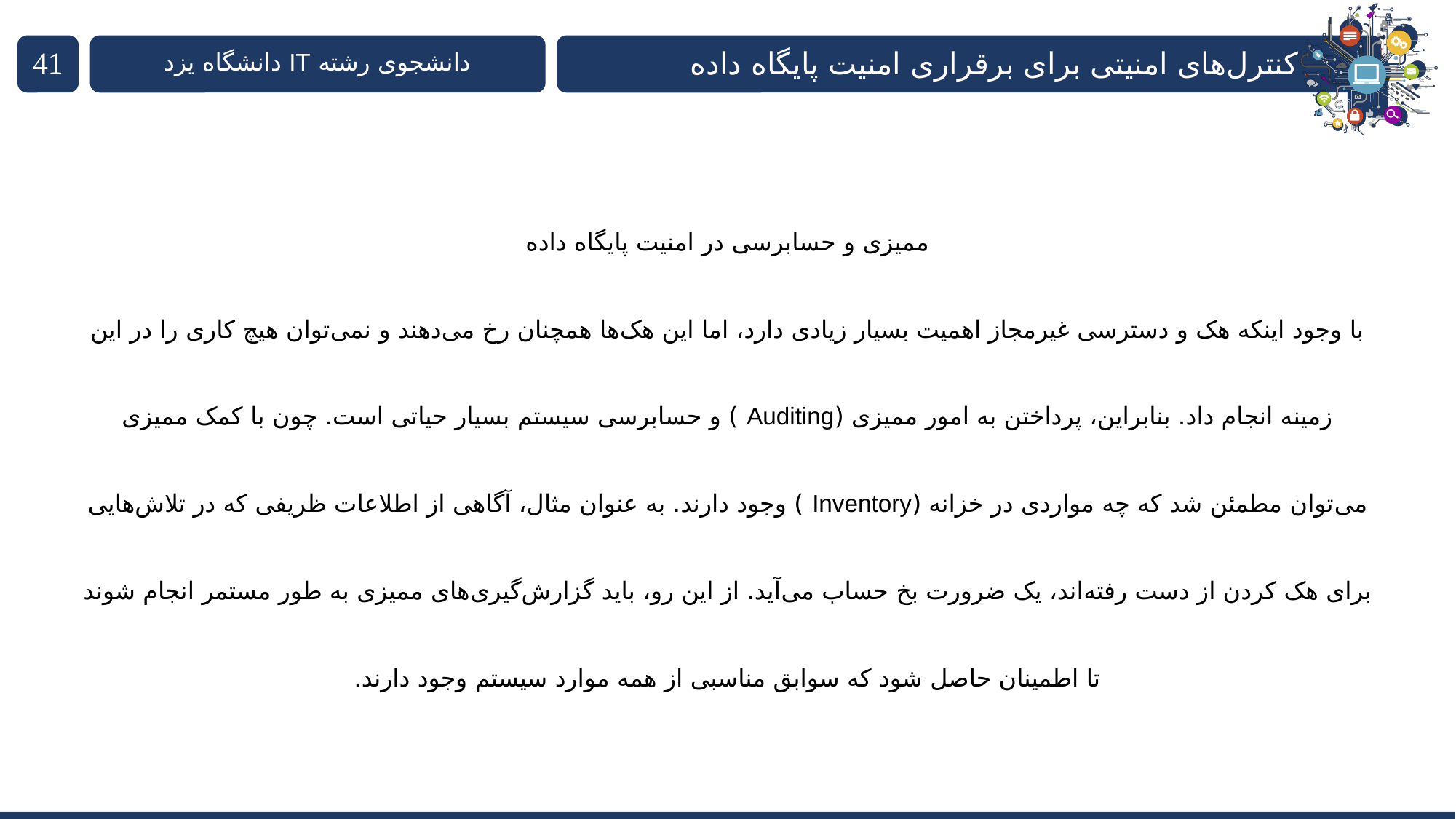

کنترل‌های امنیتی برای برقراری امنیت پایگاه داده
دانشجوی رشته IT دانشگاه یزد
ممیزی و حسابرسی در امنیت پایگاه داده
با وجود اینکه هک و دسترسی غیرمجاز اهمیت بسیار زیادی دارد، اما این هک‌ها همچنان رخ می‌دهند و نمی‌توان هیچ کاری را در این زمینه انجام داد. بنابراین، پرداختن به امور ممیزی (Auditing ) و حسابرسی سیستم بسیار حیاتی است. چون با کمک ممیزی می‌توان مطمئن شد که چه مواردی در خزانه (Inventory ) وجود دارند. به عنوان مثال، آگاهی از اطلاعات ظریفی که در تلاش‌هایی برای هک کردن از دست رفته‌اند، یک ضرورت بخ حساب می‌آید. از این رو، باید گزارش‌گیری‌های ممیزی به طور مستمر انجام شوند تا اطمینان حاصل شود که سوابق مناسبی از همه موارد سیستم وجود دارند.